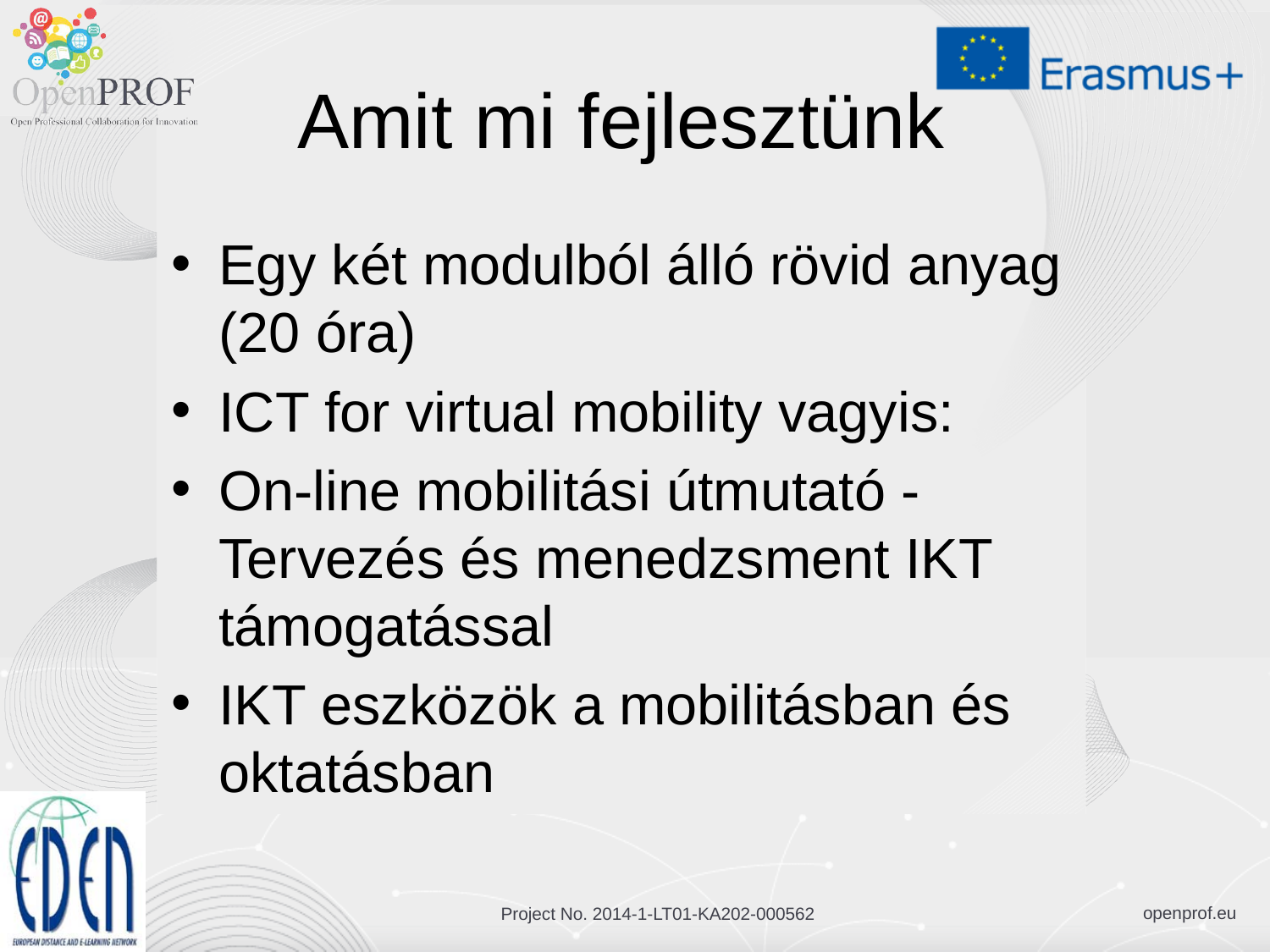

# Amit mi fejlesztünk
Egy két modulból álló rövid anyag (20 óra)
ICT for virtual mobility vagyis:
On-line mobilitási útmutató - Tervezés és menedzsment IKT támogatással
IKT eszközök a mobilitásban és oktatásban